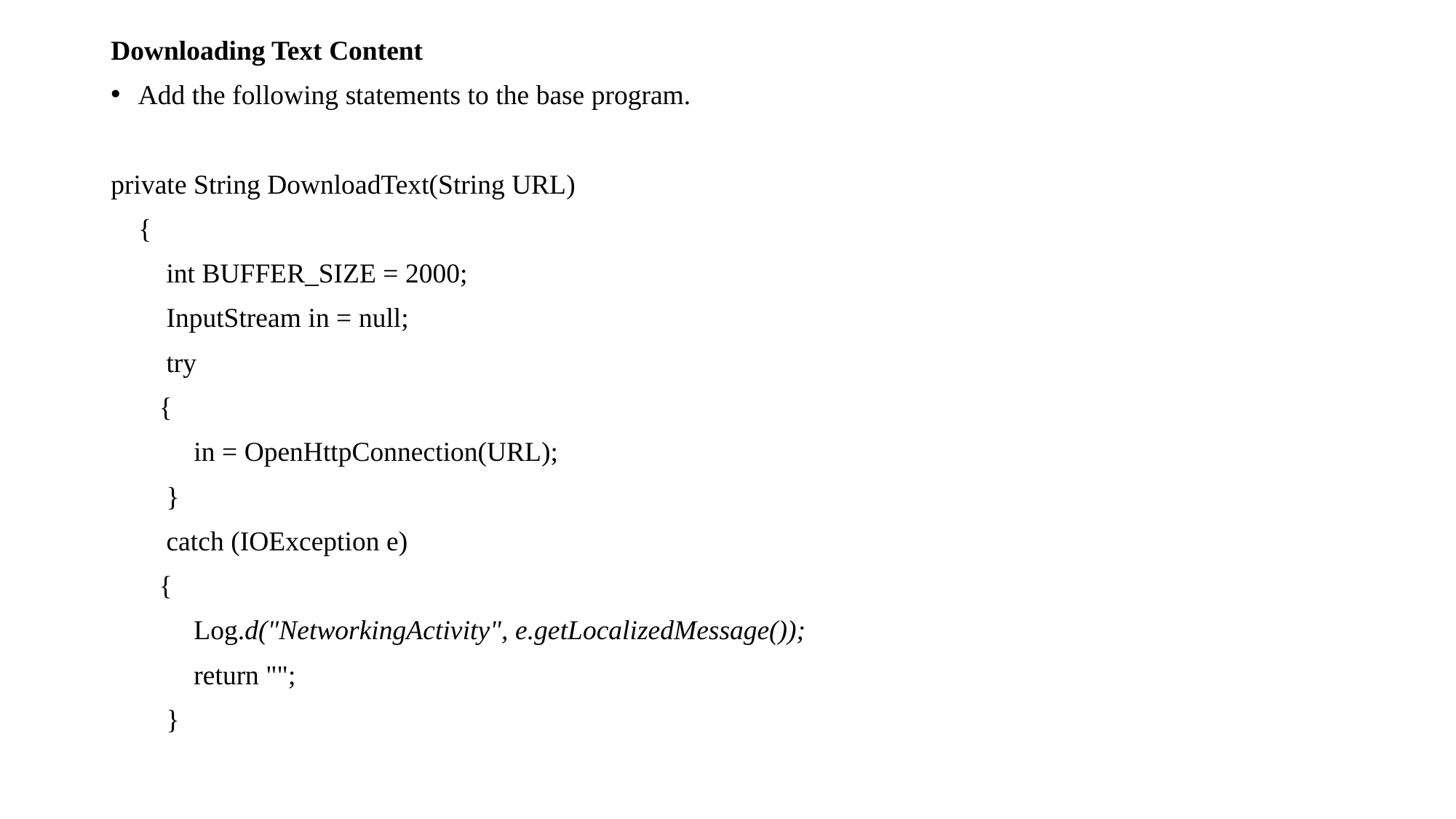

Downloading Text Content
Add the following statements to the base program.

private String DownloadText(String URL)
    {
        int BUFFER_SIZE = 2000;
        InputStream in = null;
        try
       {
            in = OpenHttpConnection(URL);
        }
        catch (IOException e)
       {
            Log.d("NetworkingActivity", e.getLocalizedMessage());
            return "";
        }